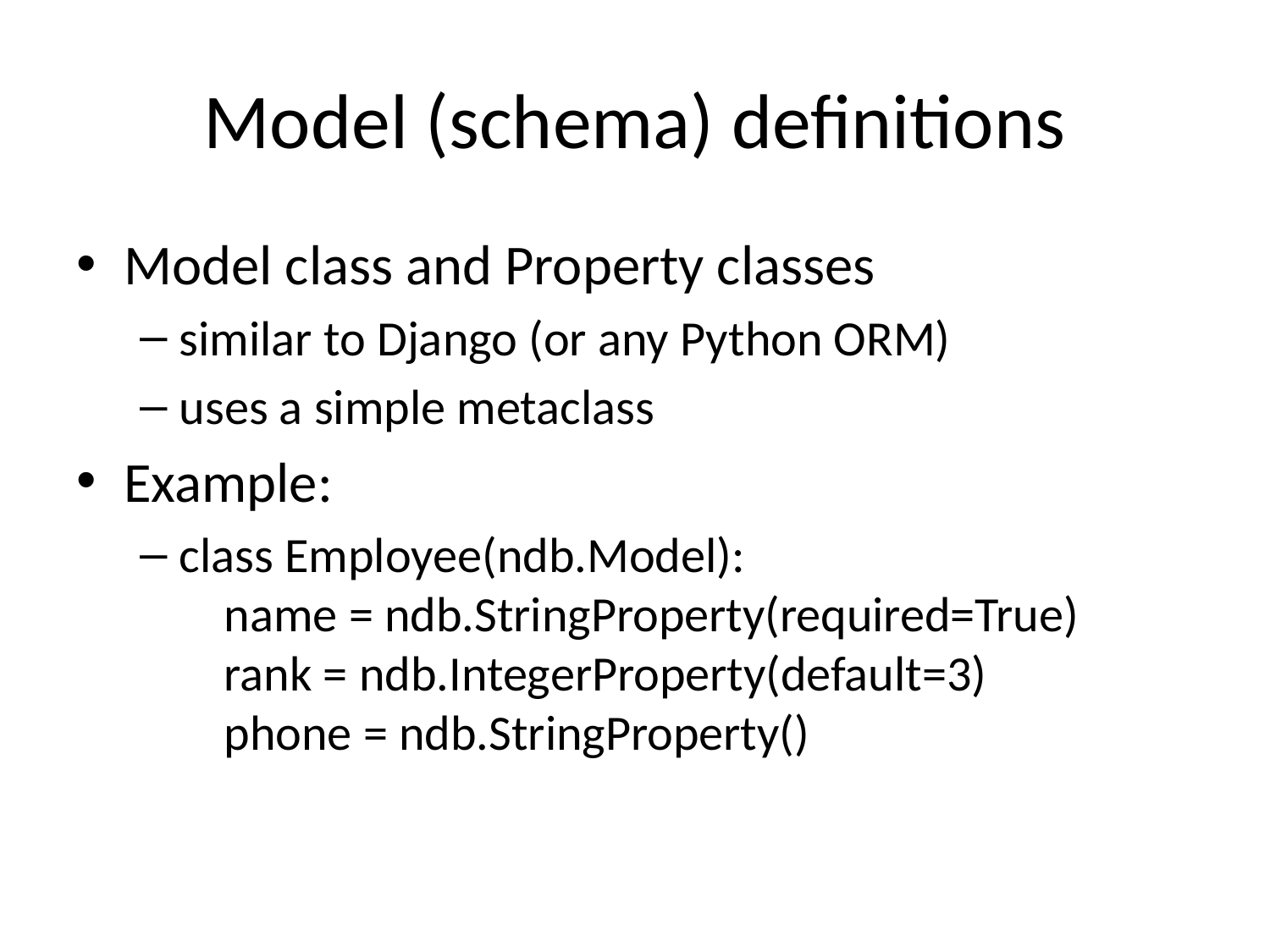

# Model (schema) definitions
Model class and Property classes
similar to Django (or any Python ORM)
uses a simple metaclass
Example:
class Employee(ndb.Model):
    name = ndb.StringProperty(required=True)
    rank = ndb.IntegerProperty(default=3)
    phone = ndb.StringProperty()